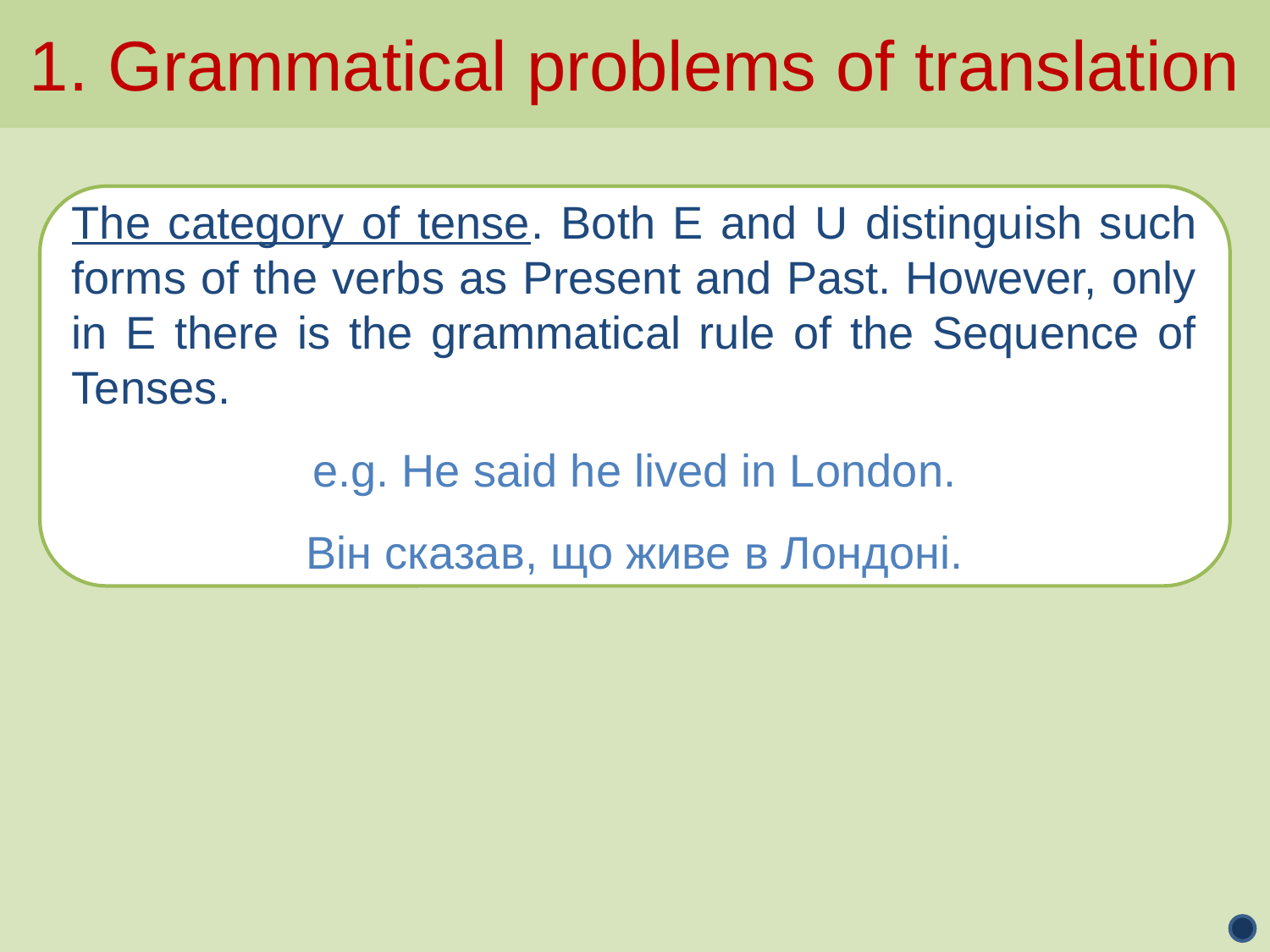

1. Grammatical problems of translation
The category of tense. Both E and U distinguish such forms of the verbs as Present and Past. However, only in E there is the grammatical rule of the Sequence of Tenses.
e.g. He said he lived in London.
Він сказав, що живе в Лондоні.